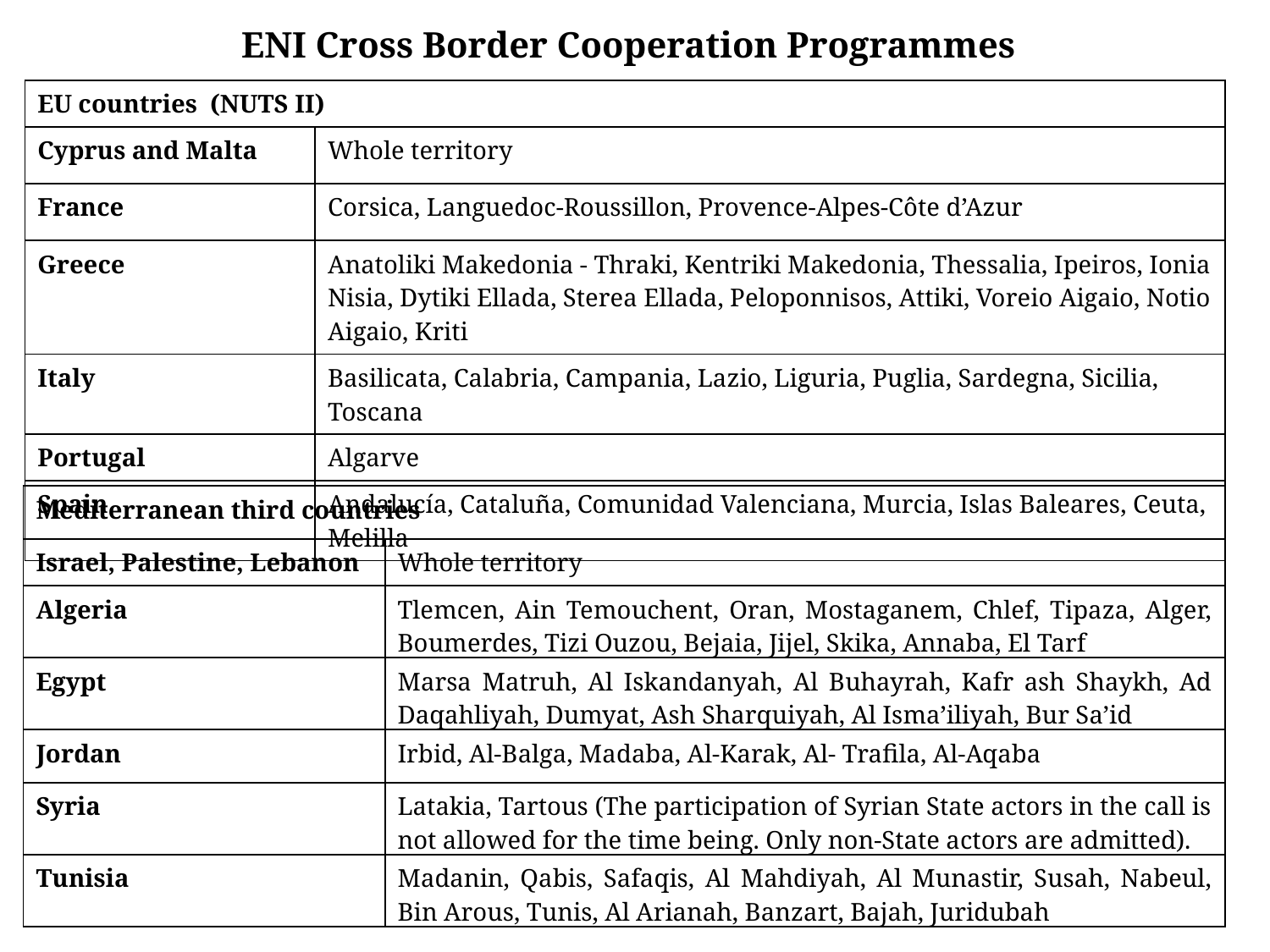

ENI Cross Border Cooperation Programmes
| EU countries (NUTS II) |  |
| --- | --- |
| Cyprus and Malta | Whole territory |
| France | Corsica, Languedoc-Roussillon, Provence-Alpes-Côte d’Azur |
| Greece | Anatoliki Makedonia - Thraki, Kentriki Makedonia, Thessalia, Ipeiros, Ionia Nisia, Dytiki Ellada, Sterea Ellada, Peloponnisos, Attiki, Voreio Aigaio, Notio Aigaio, Kriti |
| Italy | Basilicata, Calabria, Campania, Lazio, Liguria, Puglia, Sardegna, Sicilia, Toscana |
| Portugal | Algarve |
| Spain | Andalucía, Cataluña, Comunidad Valenciana, Murcia, Islas Baleares, Ceuta, Melilla |
| Mediterranean third countries |  |
| --- | --- |
| Israel, Palestine, Lebanon | Whole territory |
| Algeria | Tlemcen, Ain Temouchent, Oran, Mostaganem, Chlef, Tipaza, Alger, Boumerdes, Tizi Ouzou, Bejaia, Jijel, Skika, Annaba, El Tarf |
| Egypt | Marsa Matruh, Al Iskandanyah, Al Buhayrah, Kafr ash Shaykh, Ad Daqahliyah, Dumyat, Ash Sharquiyah, Al Isma’iliyah, Bur Sa’id |
| Jordan | Irbid, Al-Balga, Madaba, Al-Karak, Al- Trafila, Al-Aqaba |
| Syria | Latakia, Tartous (The participation of Syrian State actors in the call is not allowed for the time being. Only non-State actors are admitted). |
| Tunisia | Madanin, Qabis, Safaqis, Al Mahdiyah, Al Munastir, Susah, Nabeul, Bin Arous, Tunis, Al Arianah, Banzart, Bajah, Juridubah |